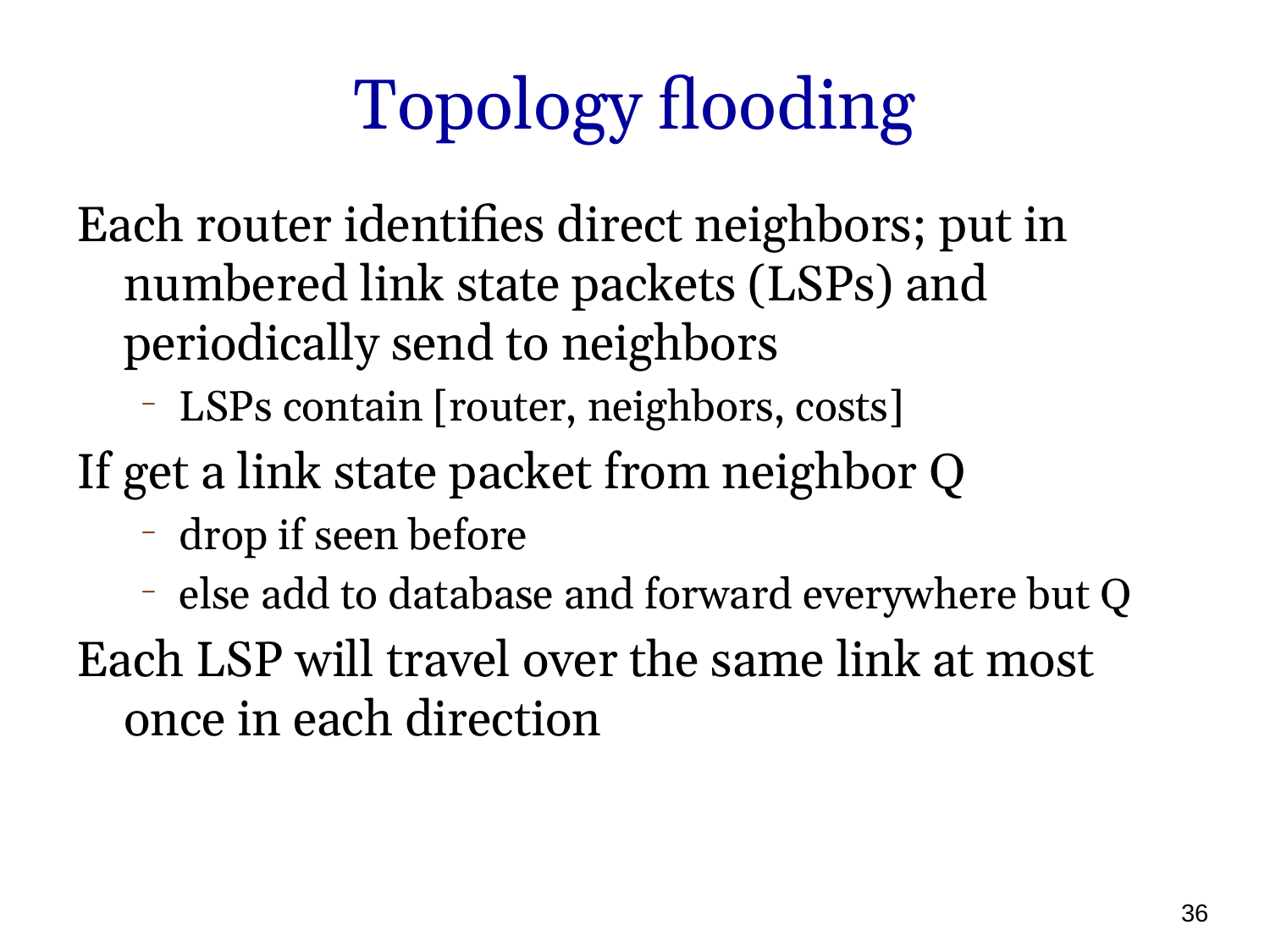

# Topology flooding
Each router identifies direct neighbors; put in numbered link state packets (LSPs) and periodically send to neighbors
LSPs contain [router, neighbors, costs]
If get a link state packet from neighbor Q
drop if seen before
else add to database and forward everywhere but Q
Each LSP will travel over the same link at most once in each direction
36